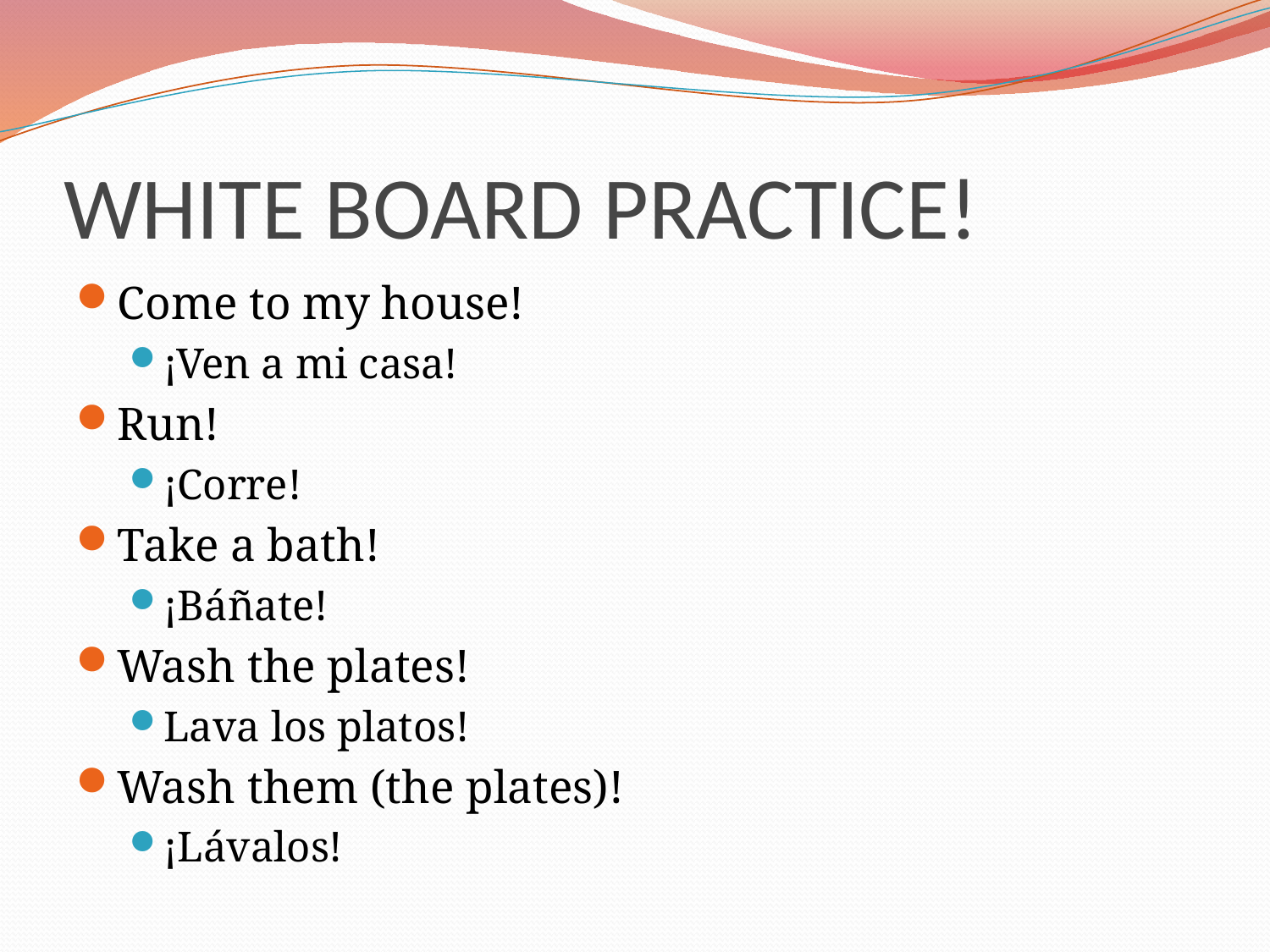

# WHITE BOARD PRACTICE!
Come to my house!
¡Ven a mi casa!
Run!
¡Corre!
Take a bath!
¡Báñate!
Wash the plates!
Lava los platos!
Wash them (the plates)!
¡Lávalos!